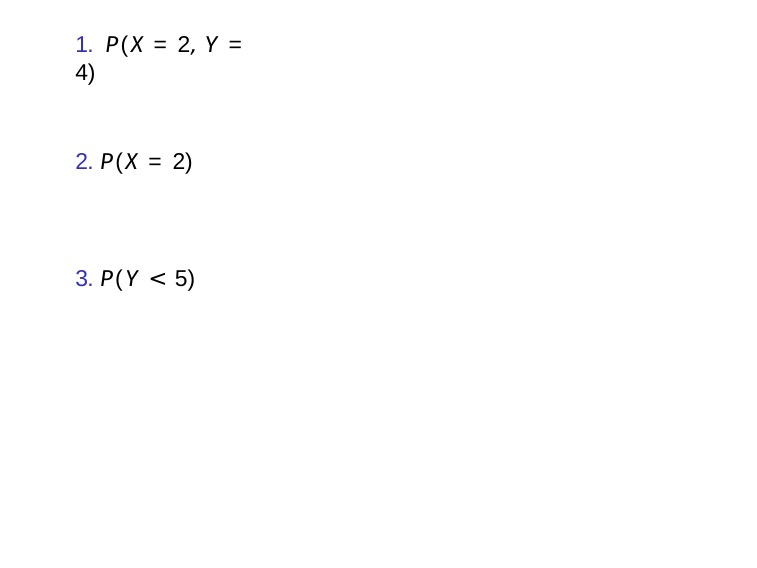

1. P(X = 2, Y = 4)
2. P(X = 2)
3. P(Y < 5)